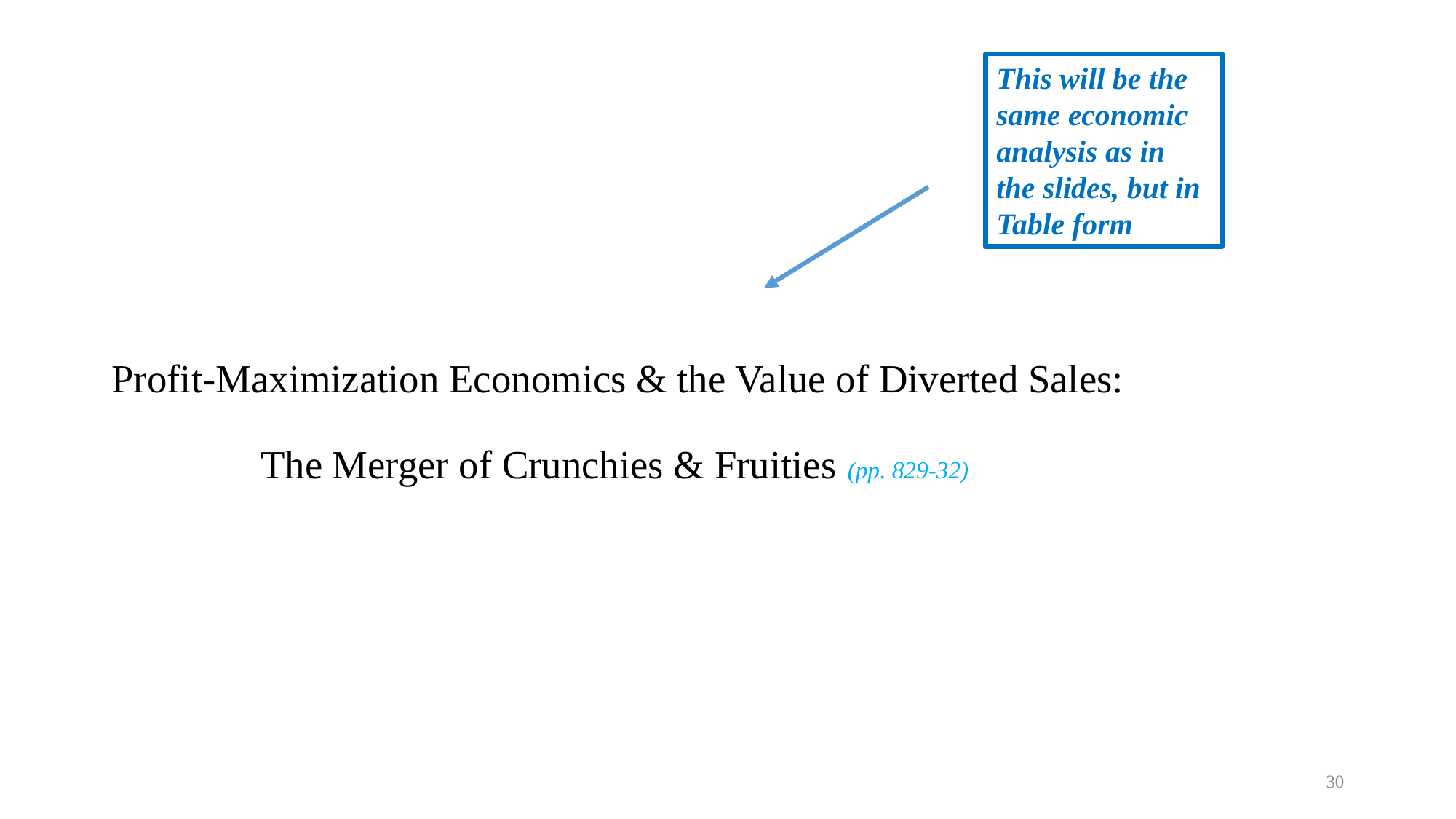

This will be the same economic analysis as in the slides, but in Table form
# Profit-Maximization Economics & the Value of Diverted Sales: The Merger of Crunchies & Fruities (pp. 829-32)

30